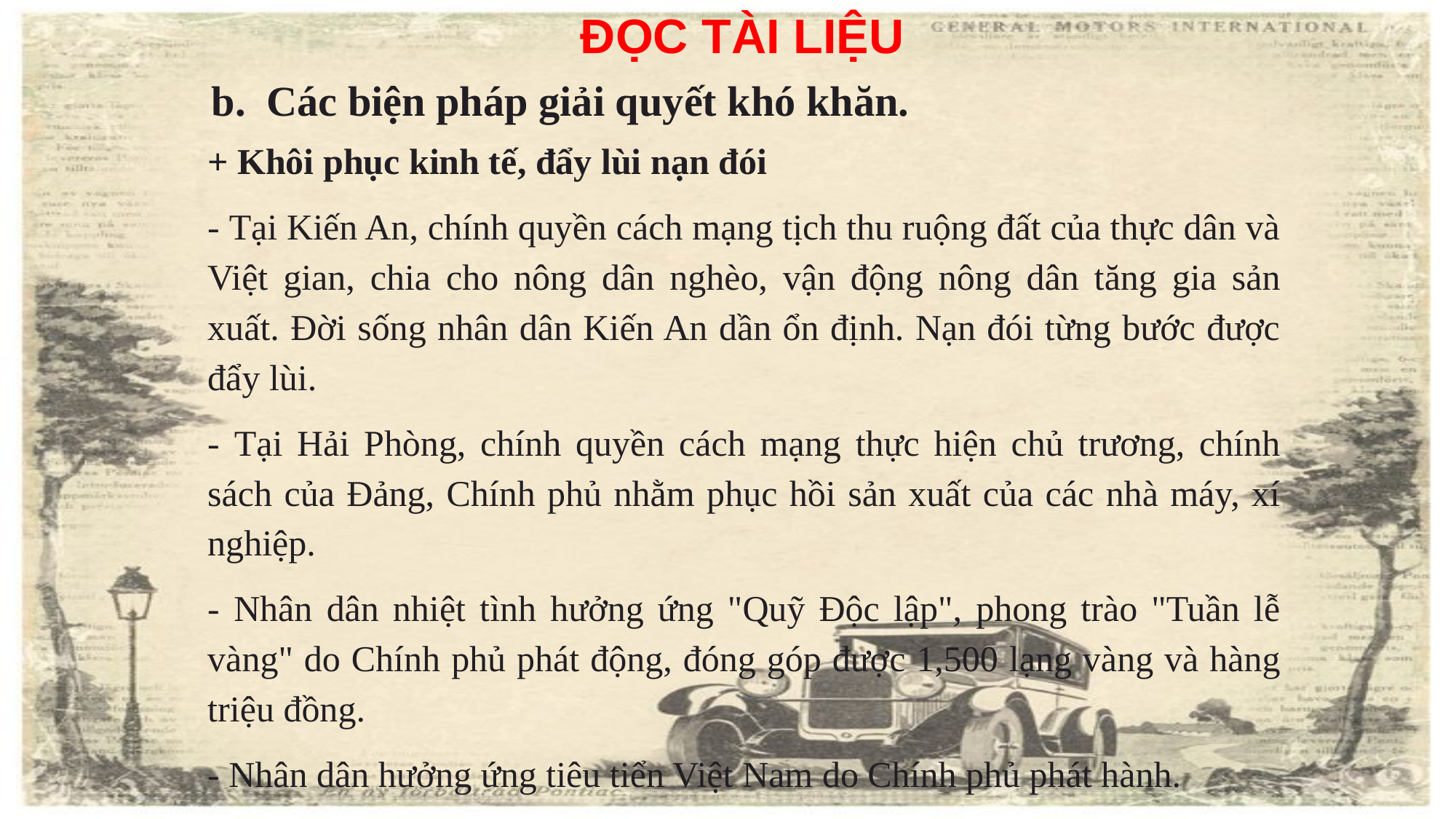

ĐỌC TÀI LIỆU
b.  Các biện pháp giải quyết khó khăn.
+ Khôi phục kinh tế, đẩy lùi nạn đói
- Tại Kiến An, chính quyền cách mạng tịch thu ruộng đất của thực dân và Việt gian, chia cho nông dân nghèo, vận động nông dân tăng gia sản xuất. Đời sống nhân dân Kiến An dần ổn định. Nạn đói từng bước được đẩy lùi.
- Tại Hải Phòng, chính quyền cách mạng thực hiện chủ trương, chính sách của Đảng, Chính phủ nhằm phục hồi sản xuất của các nhà máy, xí nghiệp.
- Nhân dân nhiệt tình hưởng ứng "Quỹ Độc lập", phong trào "Tuần lễ vàng" do Chính phủ phát động, đóng góp được 1,500 lạng vàng và hàng triệu đồng.
- Nhân dân hưởng ứng tiêu tiển Việt Nam do Chính phủ phát hành.